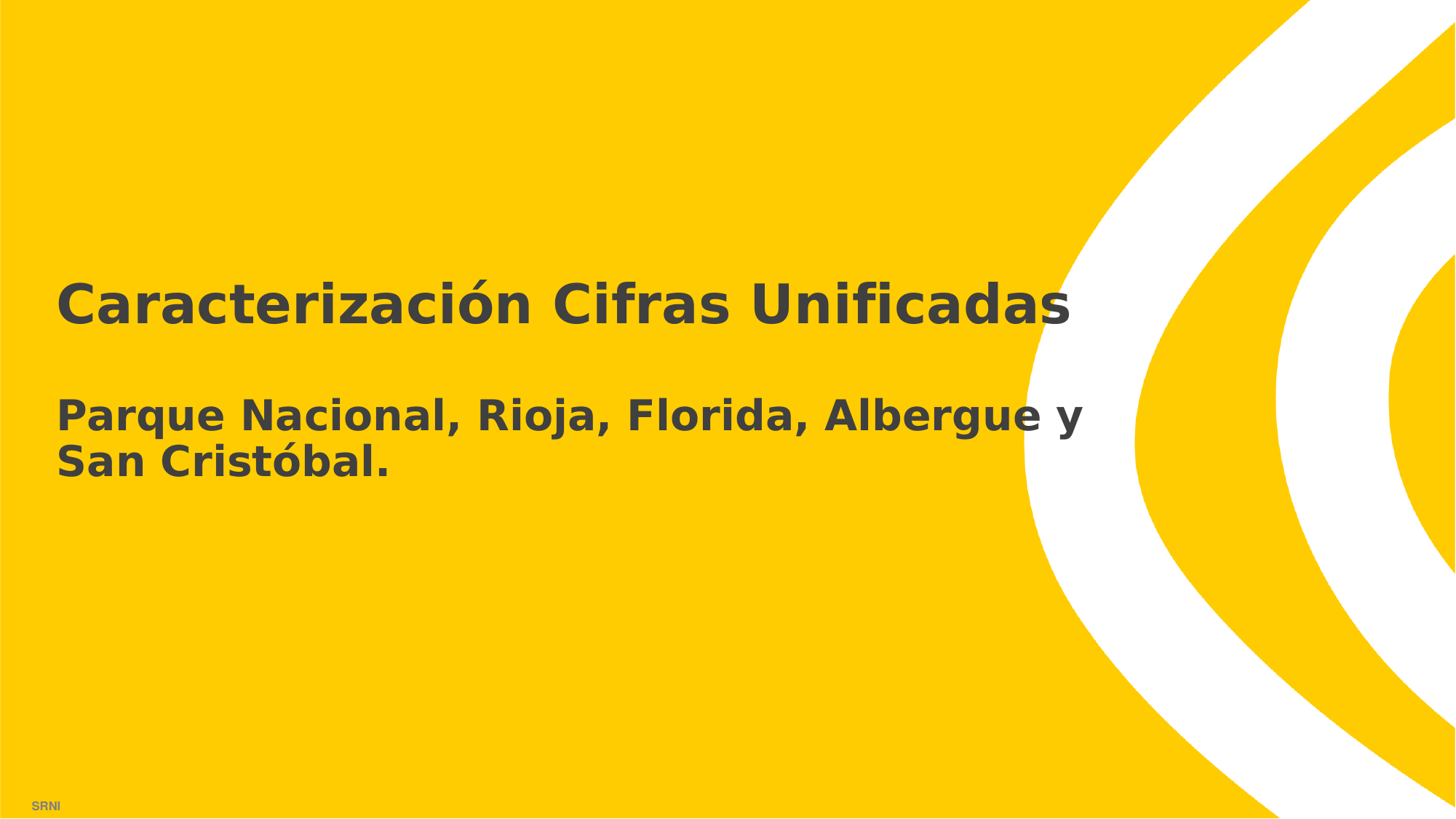

Caracterización Cifras Unificadas
Parque Nacional, Rioja, Florida, Albergue y San Cristóbal.

SRNI